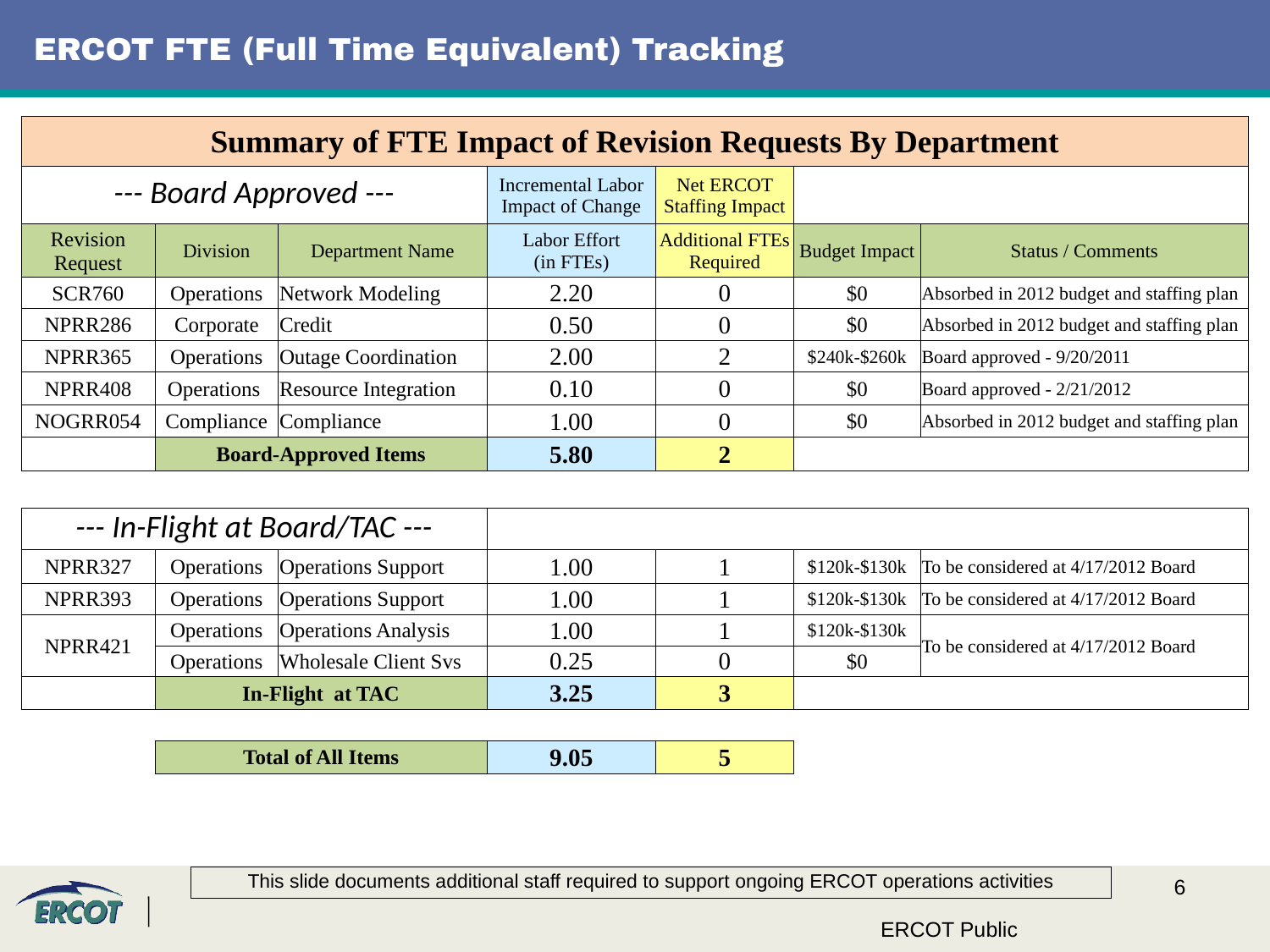

# ERCOT FTE (Full Time Equivalent) Tracking
| Summary of FTE Impact of Revision Requests By Department |  |  |  |  |  |  |
| --- | --- | --- | --- | --- | --- | --- |
| --- Board Approved --- |  |  | Incremental Labor Impact of Change | Net ERCOT Staffing Impact |  |  |
| Revision Request | Division | Department Name | Labor Effort (in FTEs) | Additional FTEs Required | Budget Impact | Status / Comments |
| SCR760 | Operations | Network Modeling | 2.20 | 0 | $0 | Absorbed in 2012 budget and staffing plan |
| NPRR286 | Corporate | Credit | 0.50 | 0 | $0 | Absorbed in 2012 budget and staffing plan |
| NPRR365 | Operations | Outage Coordination | 2.00 | 2 | $240k-$260k | Board approved - 9/20/2011 |
| NPRR408 | Operations | Resource Integration | 0.10 | 0 | $0 | Board approved - 2/21/2012 |
| NOGRR054 | Compliance | Compliance | 1.00 | 0 | $0 | Absorbed in 2012 budget and staffing plan |
|  | Board-Approved Items |  | 5.80 | 2 |  |  |
|  |  |  |  |  |  |  |
| --- In-Flight at Board/TAC --- |  |  |  |  |  |  |
| NPRR327 | Operations | Operations Support | 1.00 | 1 | $120k-$130k | To be considered at 4/17/2012 Board |
| NPRR393 | Operations | Operations Support | 1.00 | 1 | $120k-$130k | To be considered at 4/17/2012 Board |
| NPRR421 | Operations | Operations Analysis | 1.00 | 1 | $120k-$130k | To be considered at 4/17/2012 Board |
|  | Operations | Wholesale Client Svs | 0.25 | 0 | $0 |  |
|  | In-Flight at TAC |  | 3.25 | 3 |  |  |
|  |  |  |  |  |  |  |
|  | Total of All Items |  | 9.05 | 5 |  |  |
This slide documents additional staff required to support ongoing ERCOT operations activities
ERCOT Public